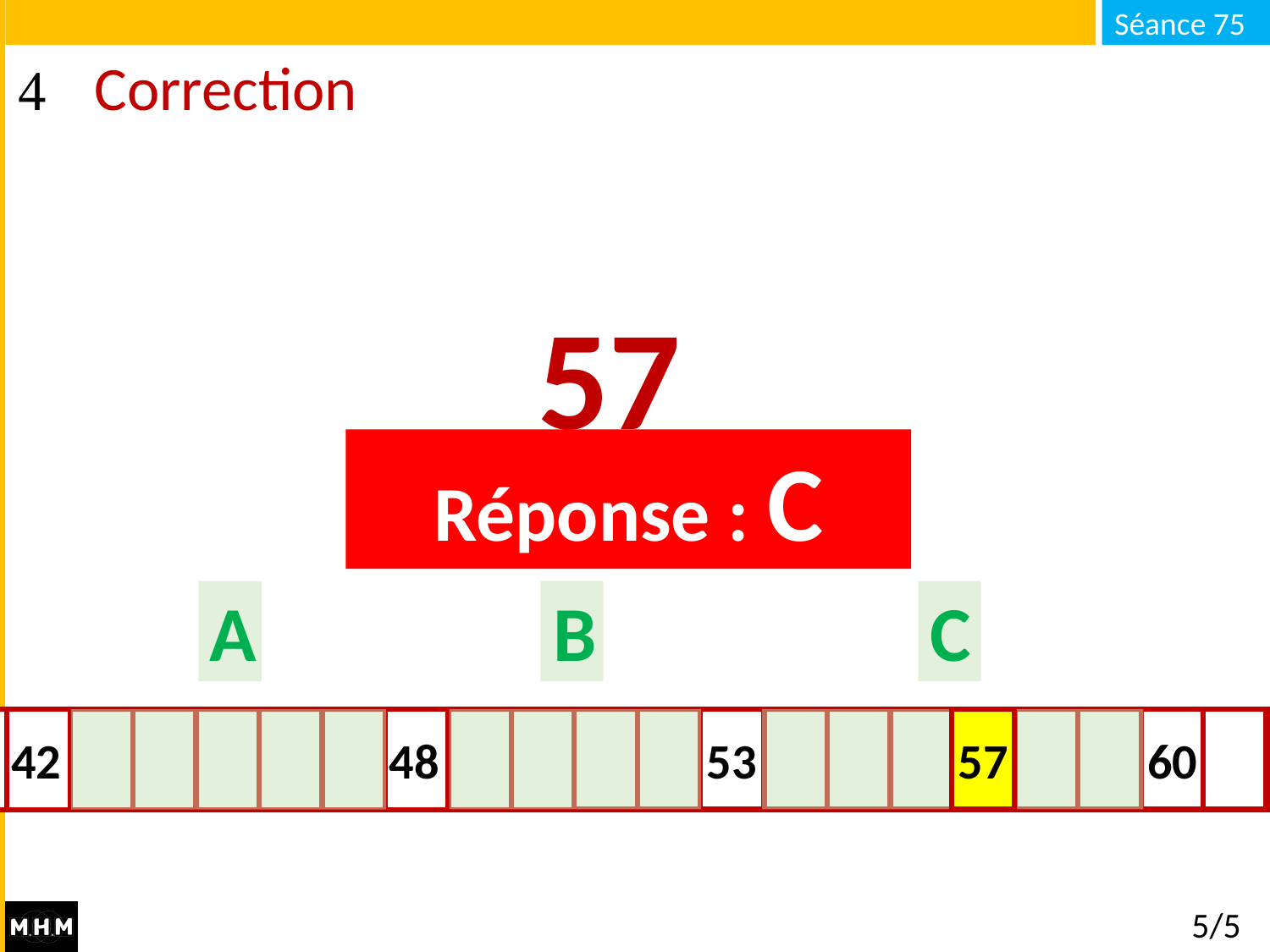

# Correction
57
Réponse : C
C
A
B

57

32
60
31
29
18
27
26
25
21
53
22
11
13
14
15
16
17
48
19
20
42
24
5/5